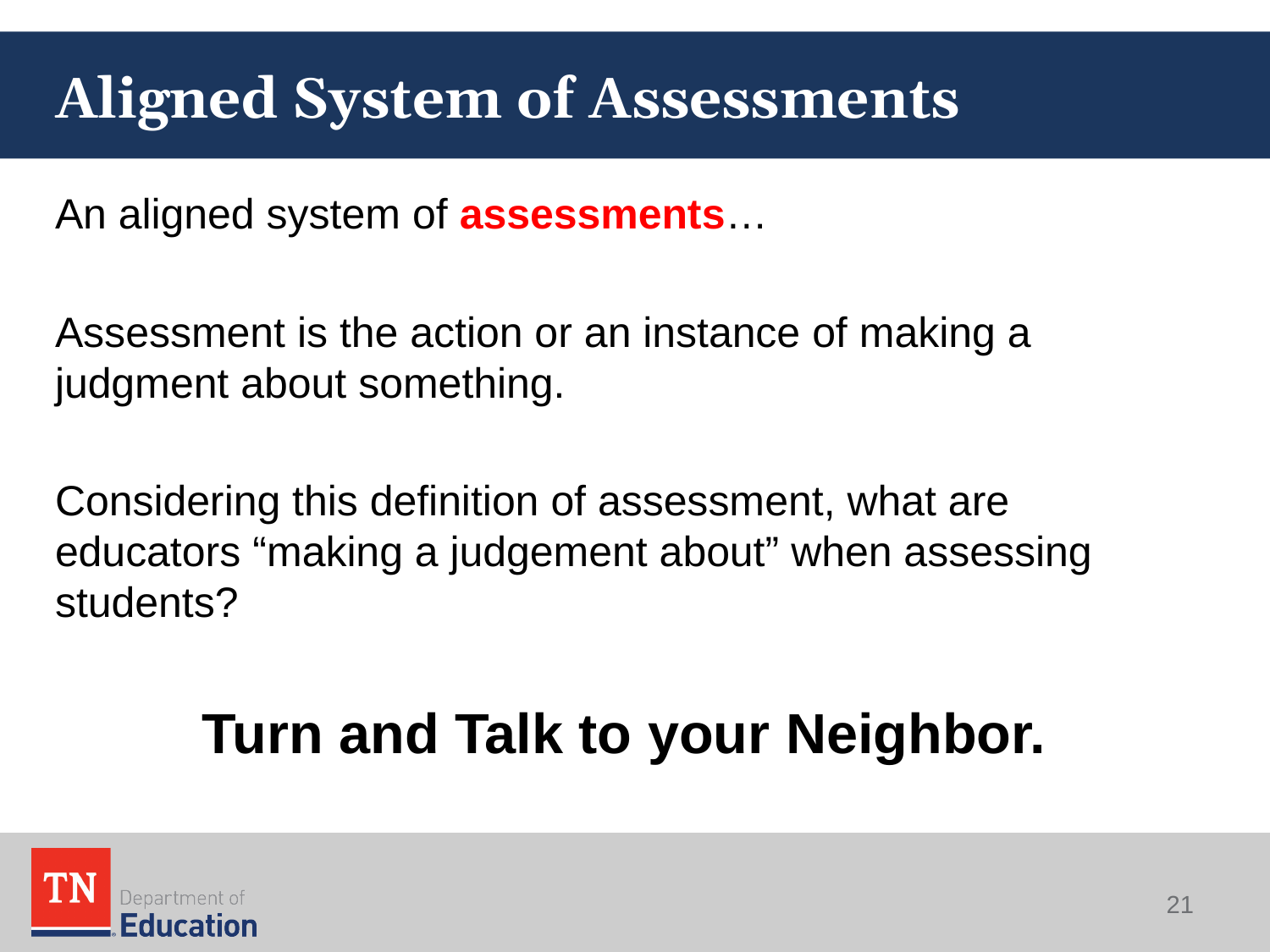

# Aligned System of Assessments
An aligned system of assessments…

Assessment is the action or an instance of making a judgment about something.

Considering this definition of assessment, what are educators “making a judgement about” when assessing students?

Turn and Talk to your Neighbor.
21